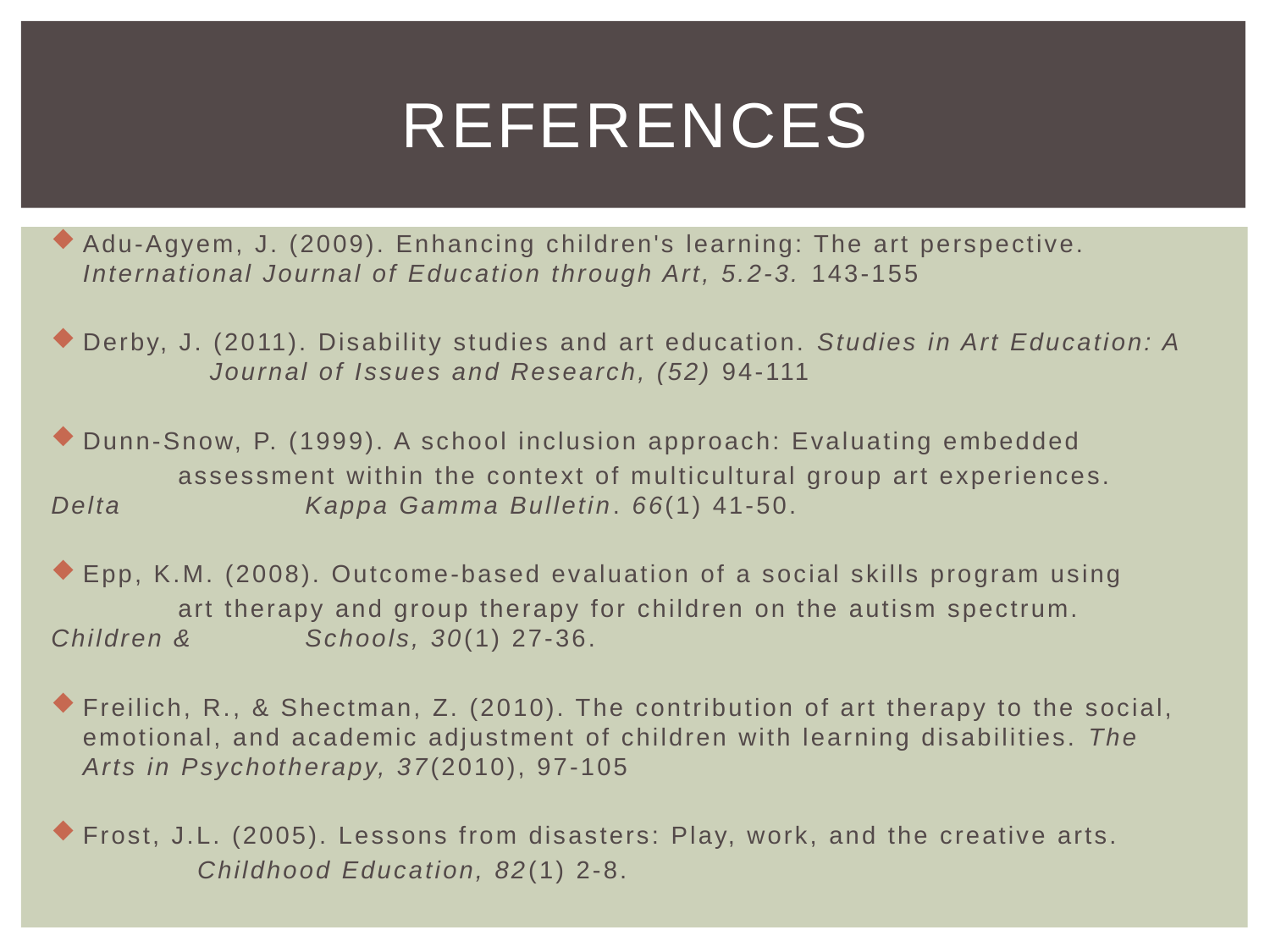

# references
Adu-Agyem, J. (2009). Enhancing children's learning: The art perspective. 	International Journal of Education through Art, 5.2-3. 143-155

Derby, J. (2011). Disability studies and art education. Studies in Art Education: A 	Journal of Issues and Research, (52) 94-111

Dunn-Snow, P. (1999). A school inclusion approach: Evaluating embedded
	assessment within the context of multicultural group art experiences. Delta           	Kappa Gamma Bulletin. 66(1) 41-50.

Epp, K.M. (2008). Outcome-based evaluation of a social skills program using
	art therapy and group therapy for children on the autism spectrum. Children & 	Schools, 30(1) 27-36.

Freilich, R., & Shectman, Z. (2010). The contribution of art therapy to the social, emotional, and academic adjustment of children with learning disabilities. The Arts in Psychotherapy, 37(2010), 97-105

Frost, J.L. (2005). Lessons from disasters: Play, work, and the creative arts.
	  Childhood Education, 82(1) 2-8.